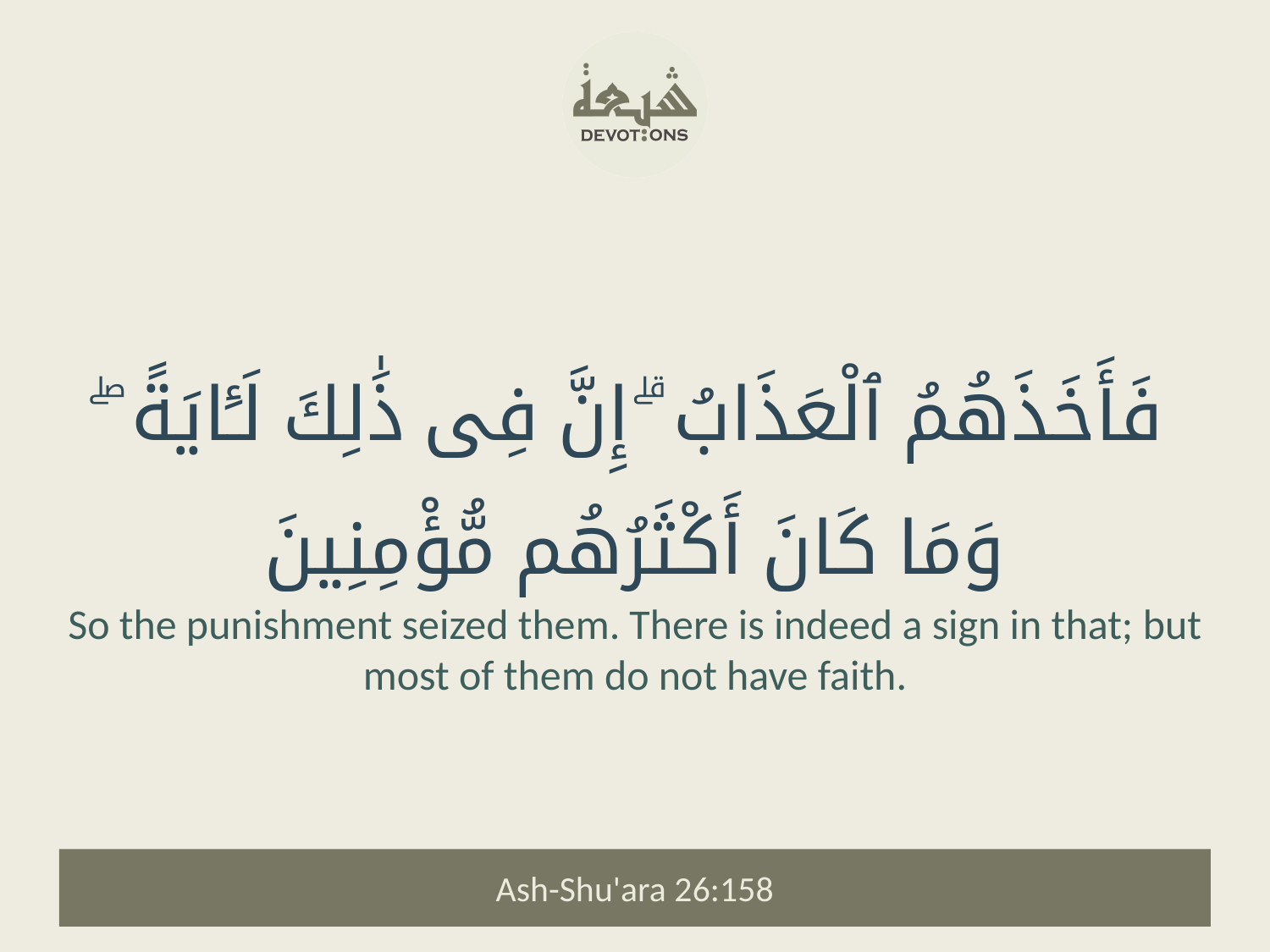

فَأَخَذَهُمُ ٱلْعَذَابُ ۗ إِنَّ فِى ذَٰلِكَ لَـَٔايَةً ۖ وَمَا كَانَ أَكْثَرُهُم مُّؤْمِنِينَ
So the punishment seized them. There is indeed a sign in that; but most of them do not have faith.
Ash-Shu'ara 26:158